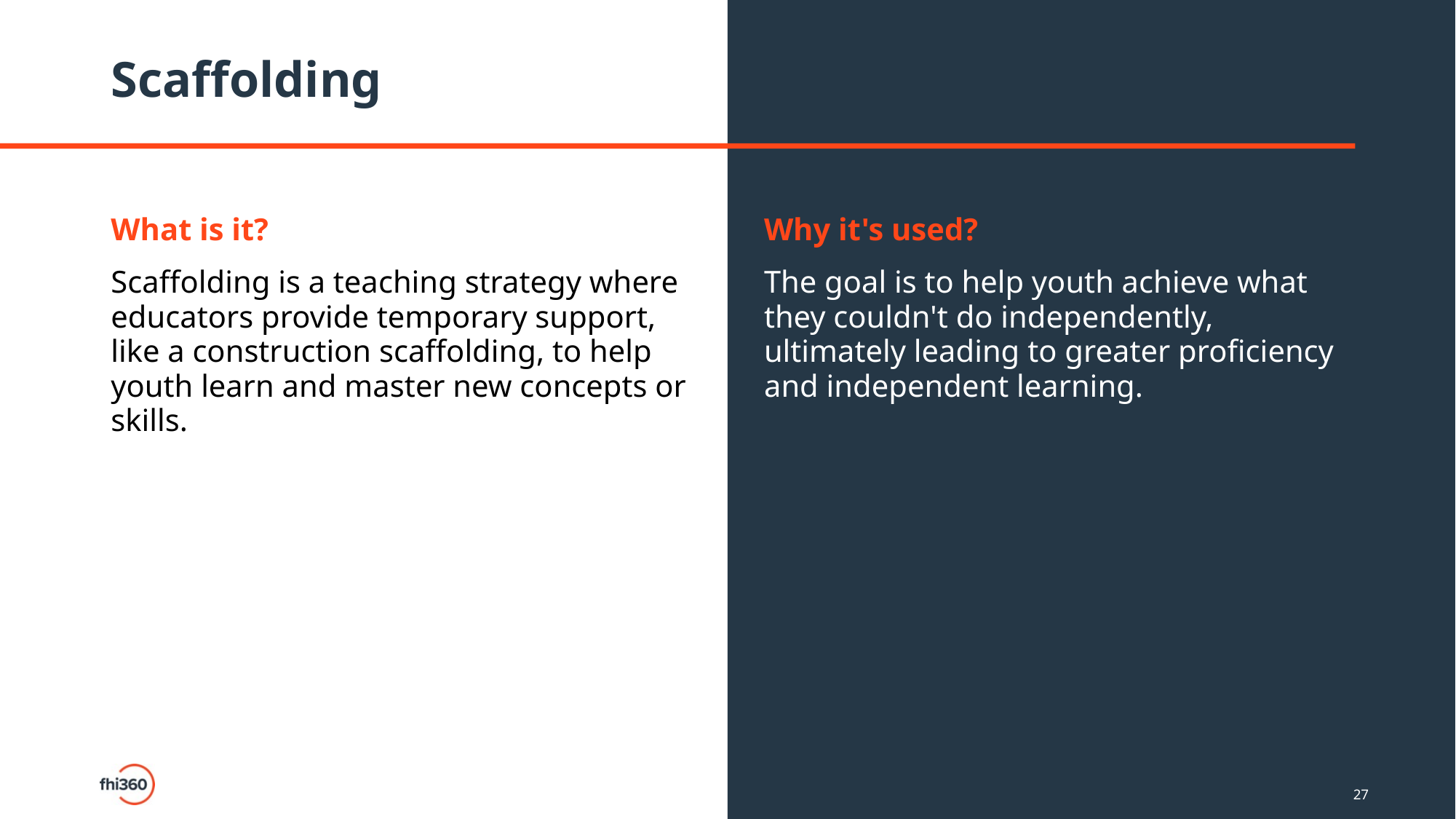

# Scaffolding
What is it?
Scaffolding is a teaching strategy where educators provide temporary support, like a construction scaffolding, to help youth learn and master new concepts or skills.

Why it's used?
The goal is to help youth achieve what they couldn't do independently, ultimately leading to greater proficiency and independent learning.